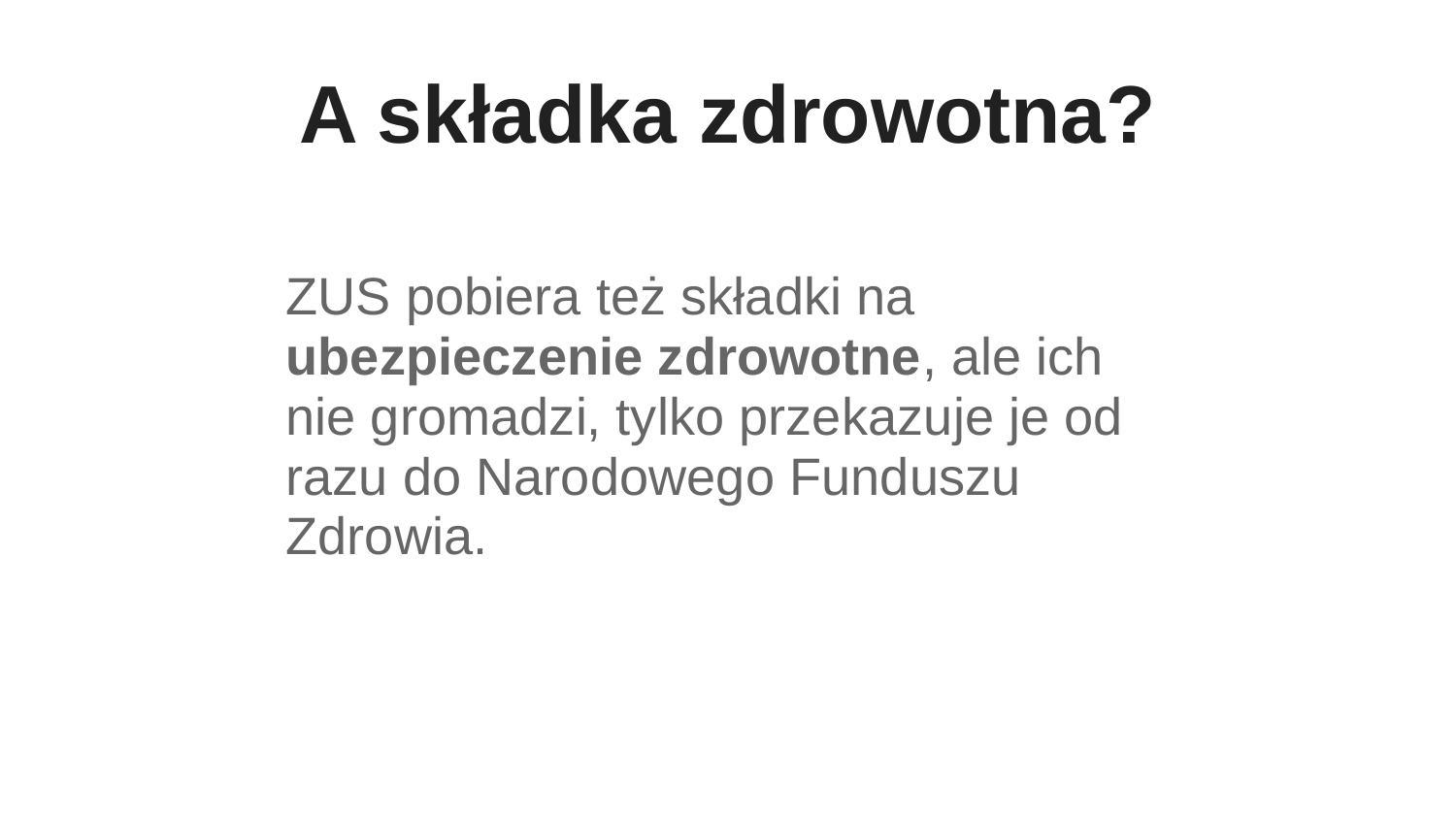

# A składka zdrowotna?
ZUS pobiera też składki na ubezpieczenie zdrowotne, ale ich nie gromadzi, tylko przekazuje je od razu do Narodowego Funduszu Zdrowia.